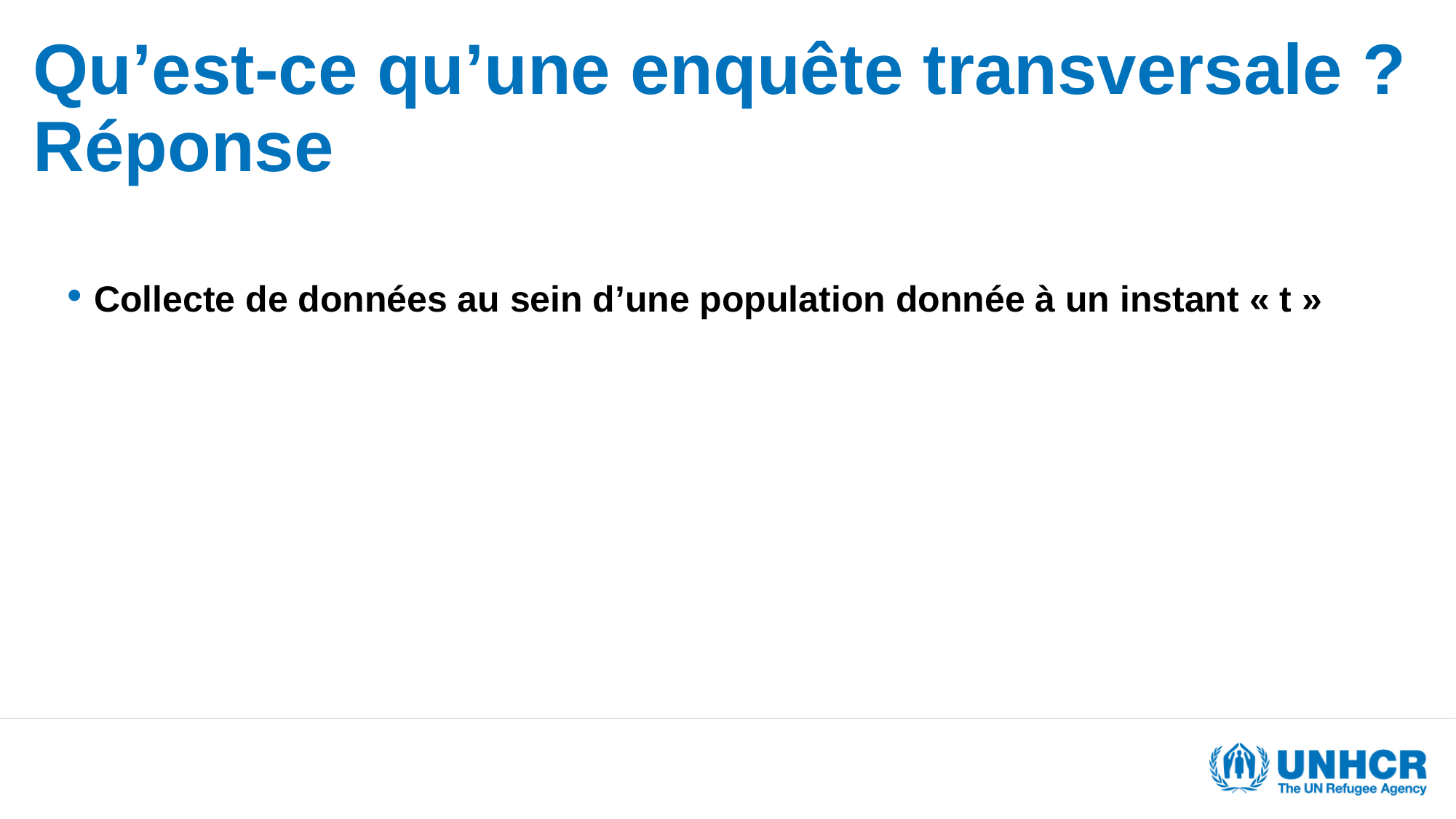

# Qu’est-ce qu’une enquête transversale ? Réponse
 Collecte de données au sein d’une population donnée à un instant « t »